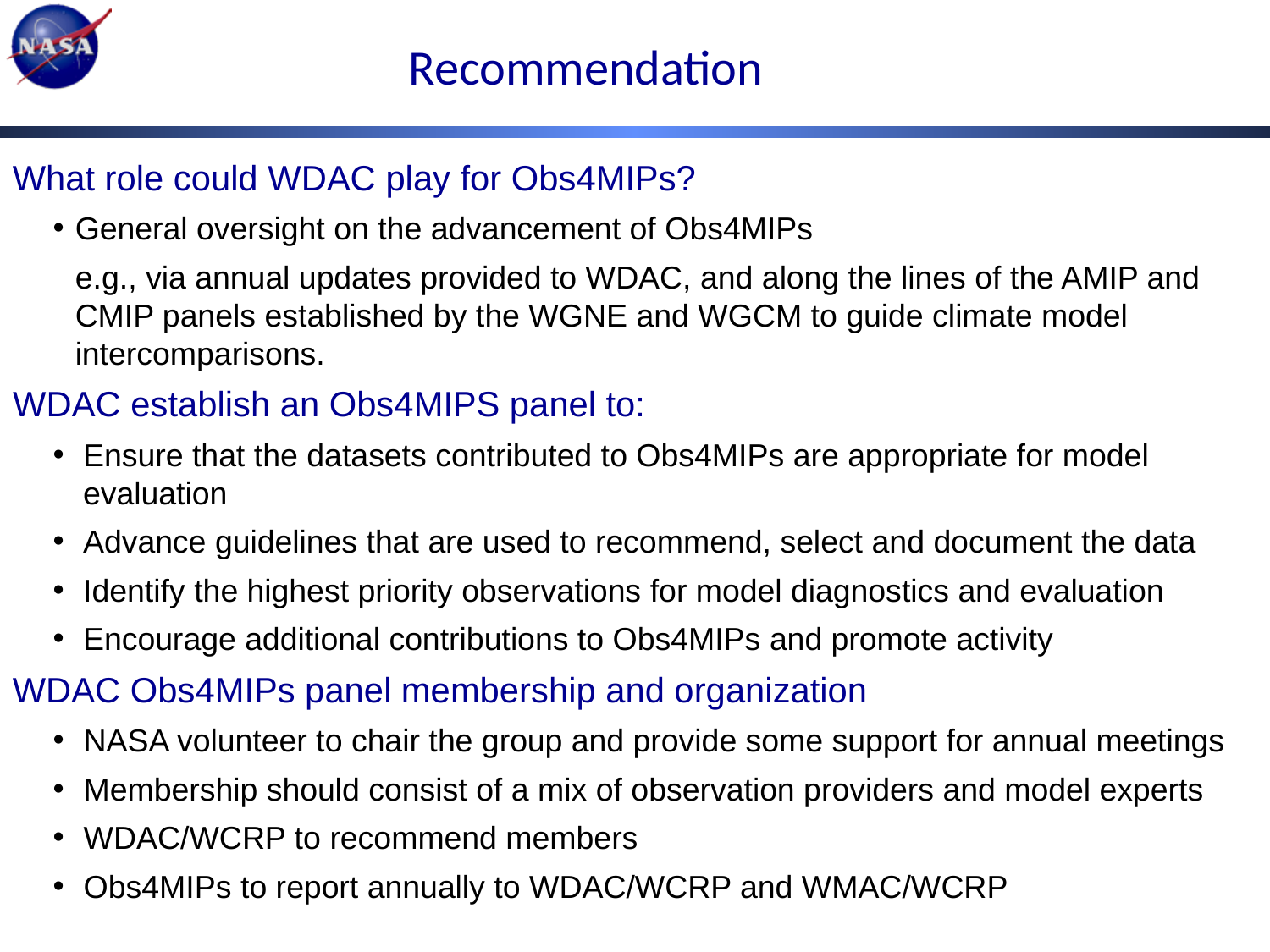

Recommendation
What role could WDAC play for Obs4MIPs?
General oversight on the advancement of Obs4MIPs
e.g., via annual updates provided to WDAC, and along the lines of the AMIP and CMIP panels established by the WGNE and WGCM to guide climate model intercomparisons.
WDAC establish an Obs4MIPS panel to:
Ensure that the datasets contributed to Obs4MIPs are appropriate for model evaluation
Advance guidelines that are used to recommend, select and document the data
Identify the highest priority observations for model diagnostics and evaluation
Encourage additional contributions to Obs4MIPs and promote activity
WDAC Obs4MIPs panel membership and organization
NASA volunteer to chair the group and provide some support for annual meetings
Membership should consist of a mix of observation providers and model experts
WDAC/WCRP to recommend members
Obs4MIPs to report annually to WDAC/WCRP and WMAC/WCRP